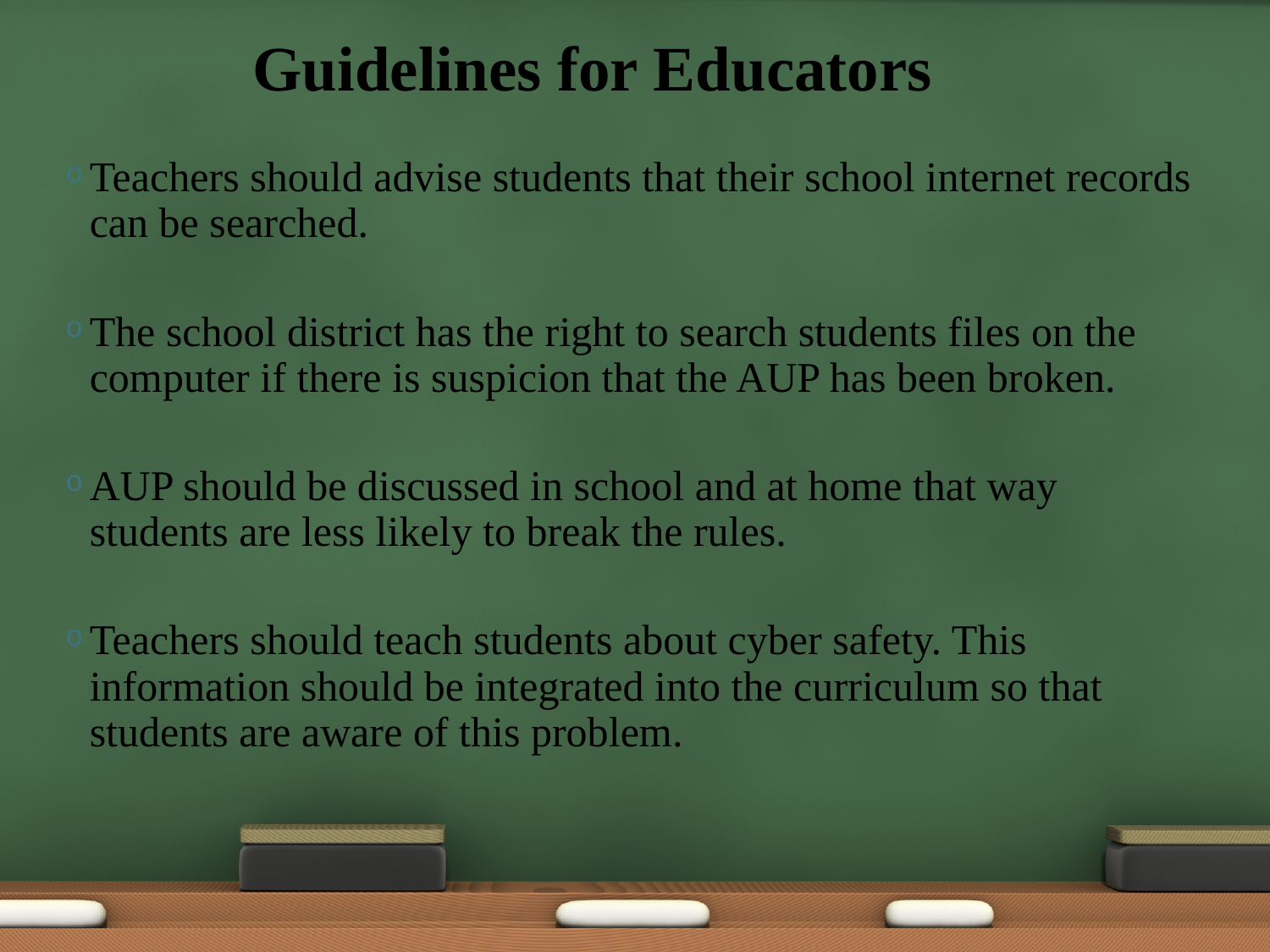

# Guidelines for Educators
Teachers should advise students that their school internet records can be searched.

The school district has the right to search students files on the computer if there is suspicion that the AUP has been broken.

AUP should be discussed in school and at home that way students are less likely to break the rules.

Teachers should teach students about cyber safety. This information should be integrated into the curriculum so that students are aware of this problem.